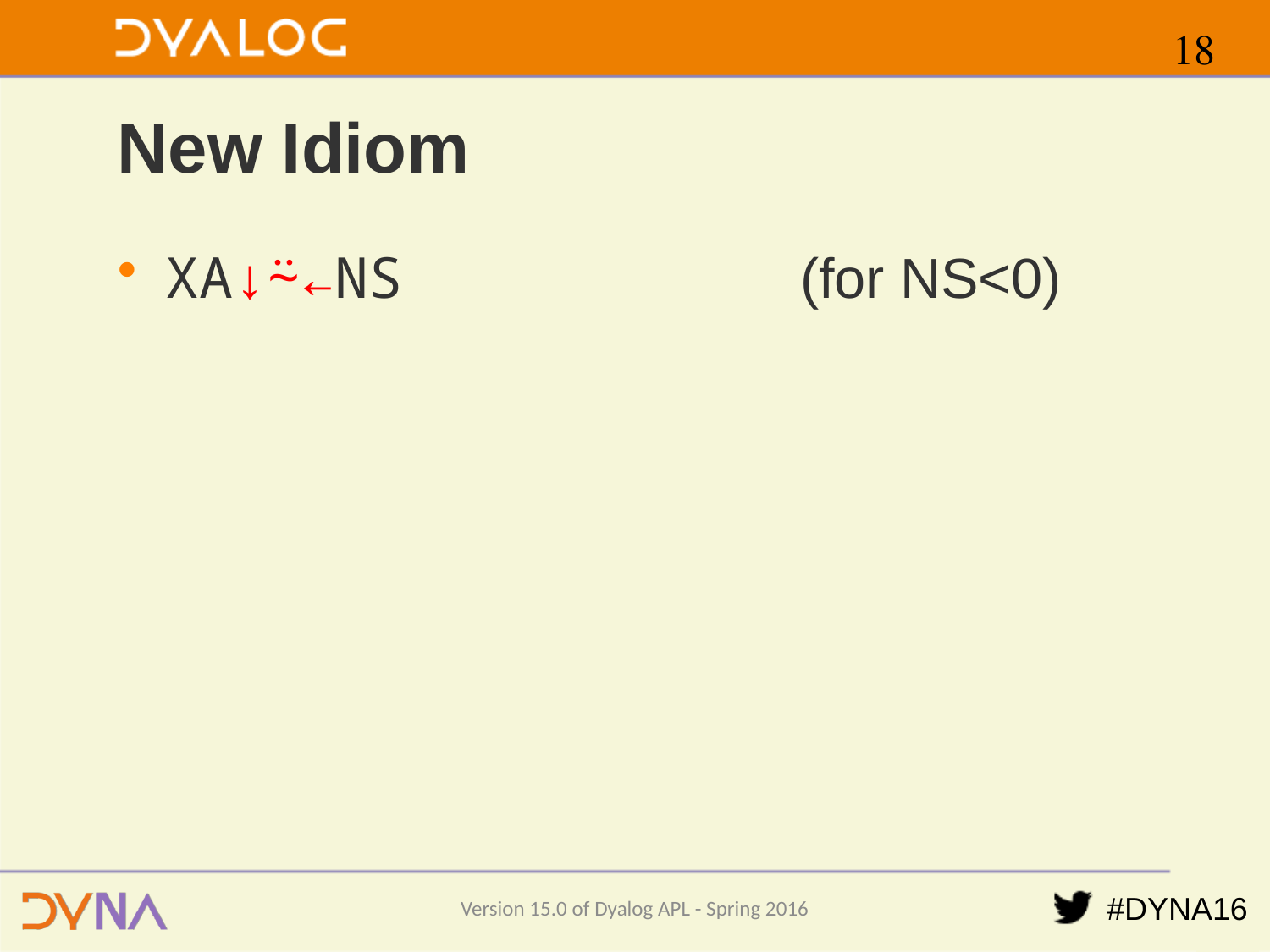

18
# New Idiom
XA↓⍨←NS 				(for NS<0)
Version 15.0 of Dyalog APL - Spring 2016